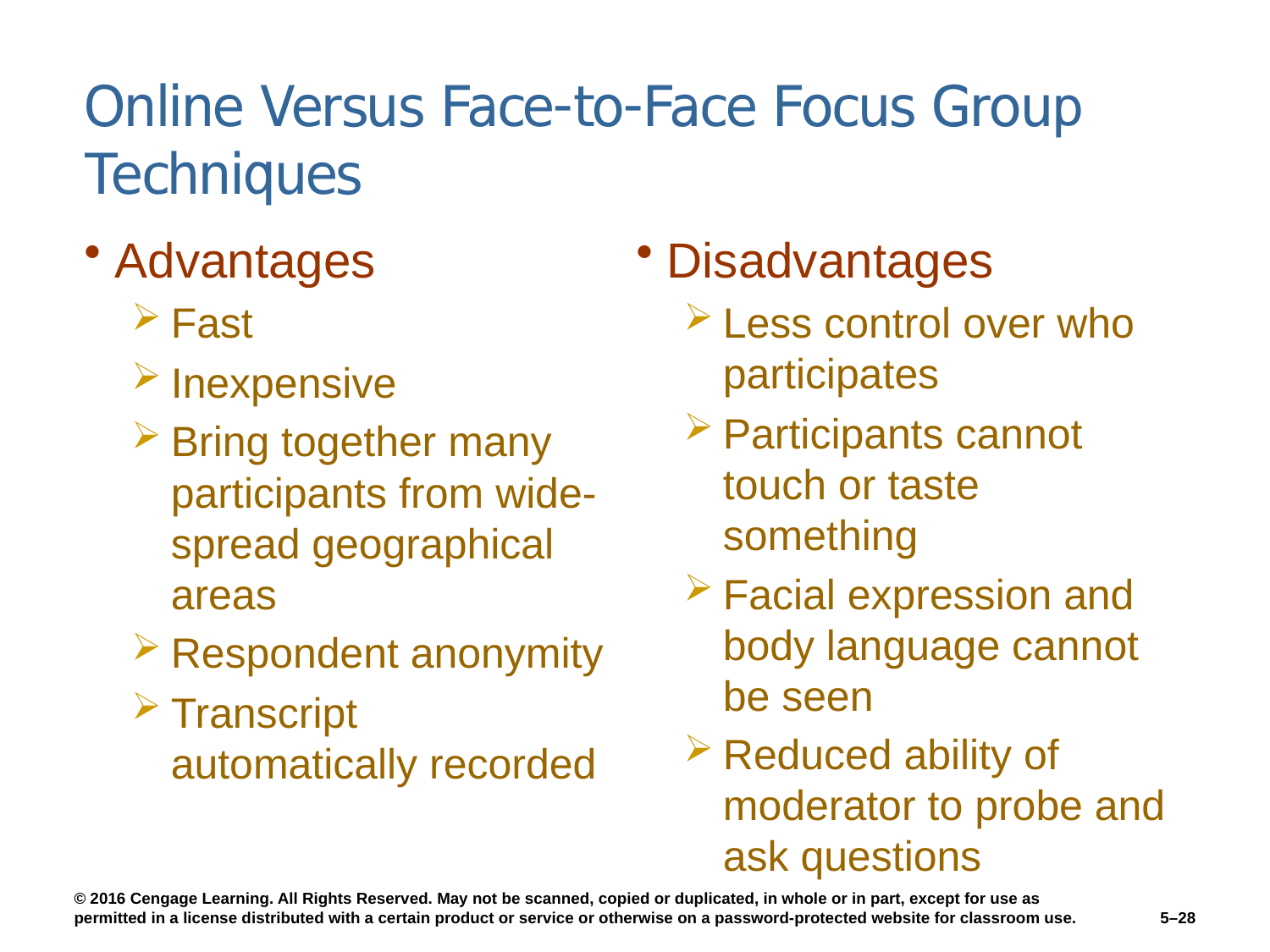

# Online Versus Face-to-Face Focus Group Techniques
Advantages
Fast
Inexpensive
Bring together many participants from wide-spread geographical areas
Respondent anonymity
Transcript automatically recorded
Disadvantages
Less control over who participates
Participants cannot touch or taste something
Facial expression and body language cannot be seen
Reduced ability of moderator to probe and ask questions
5–28
© 2016 Cengage Learning. All Rights Reserved. May not be scanned, copied or duplicated, in whole or in part, except for use as permitted in a license distributed with a certain product or service or otherwise on a password-protected website for classroom use.